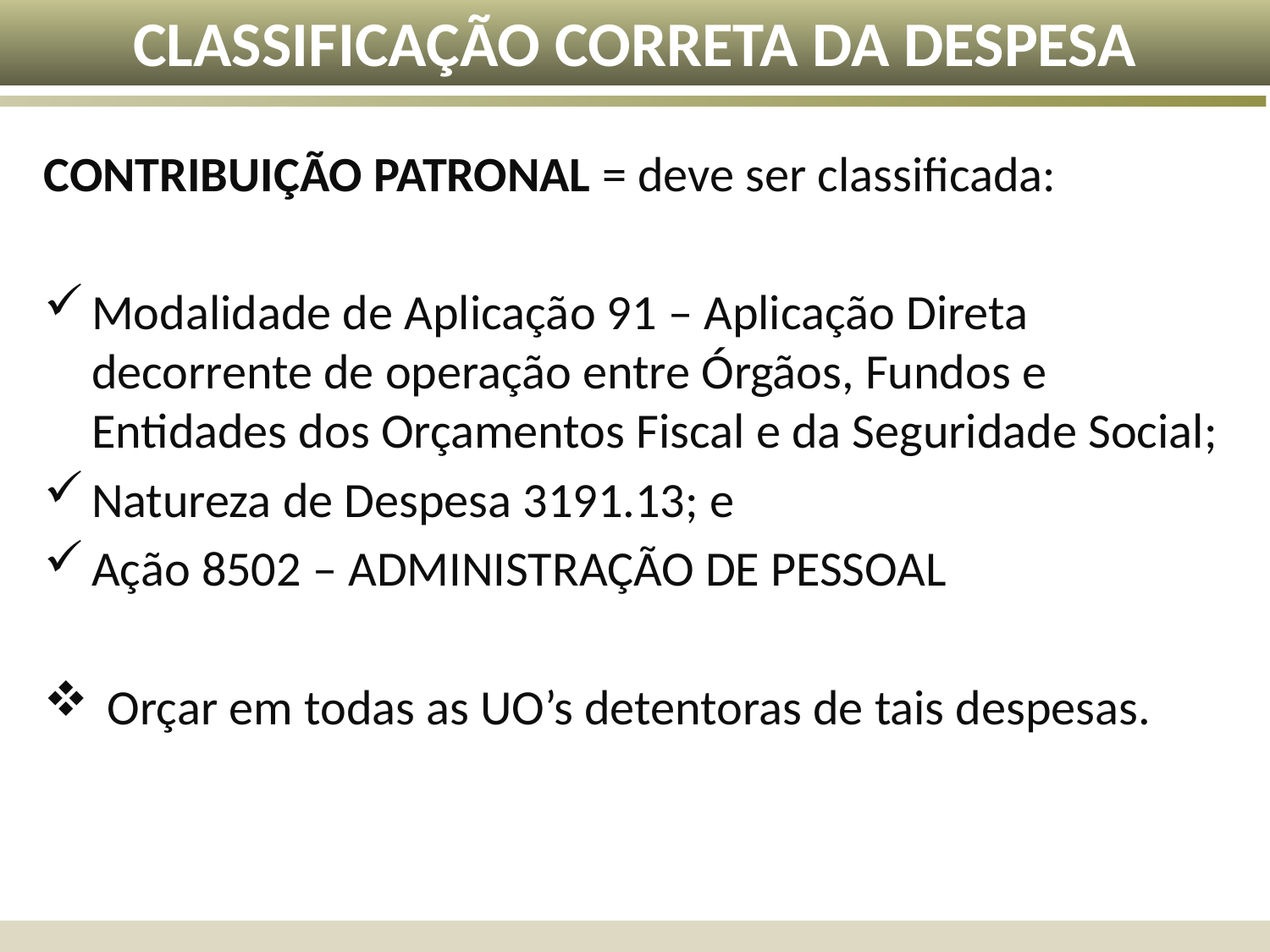

CLASSIFICAÇÃO CORRETA DA DESPESA

CONTRIBUIÇÃO PATRONAL = deve ser classificada:

Modalidade de Aplicação 91 – Aplicação Direta decorrente de operação entre Órgãos, Fundos e Entidades dos Orçamentos Fiscal e da Seguridade Social;
Natureza de Despesa 3191.13; e
Ação 8502 – ADMINISTRAÇÃO DE PESSOAL

Orçar em todas as UO’s detentoras de tais despesas.